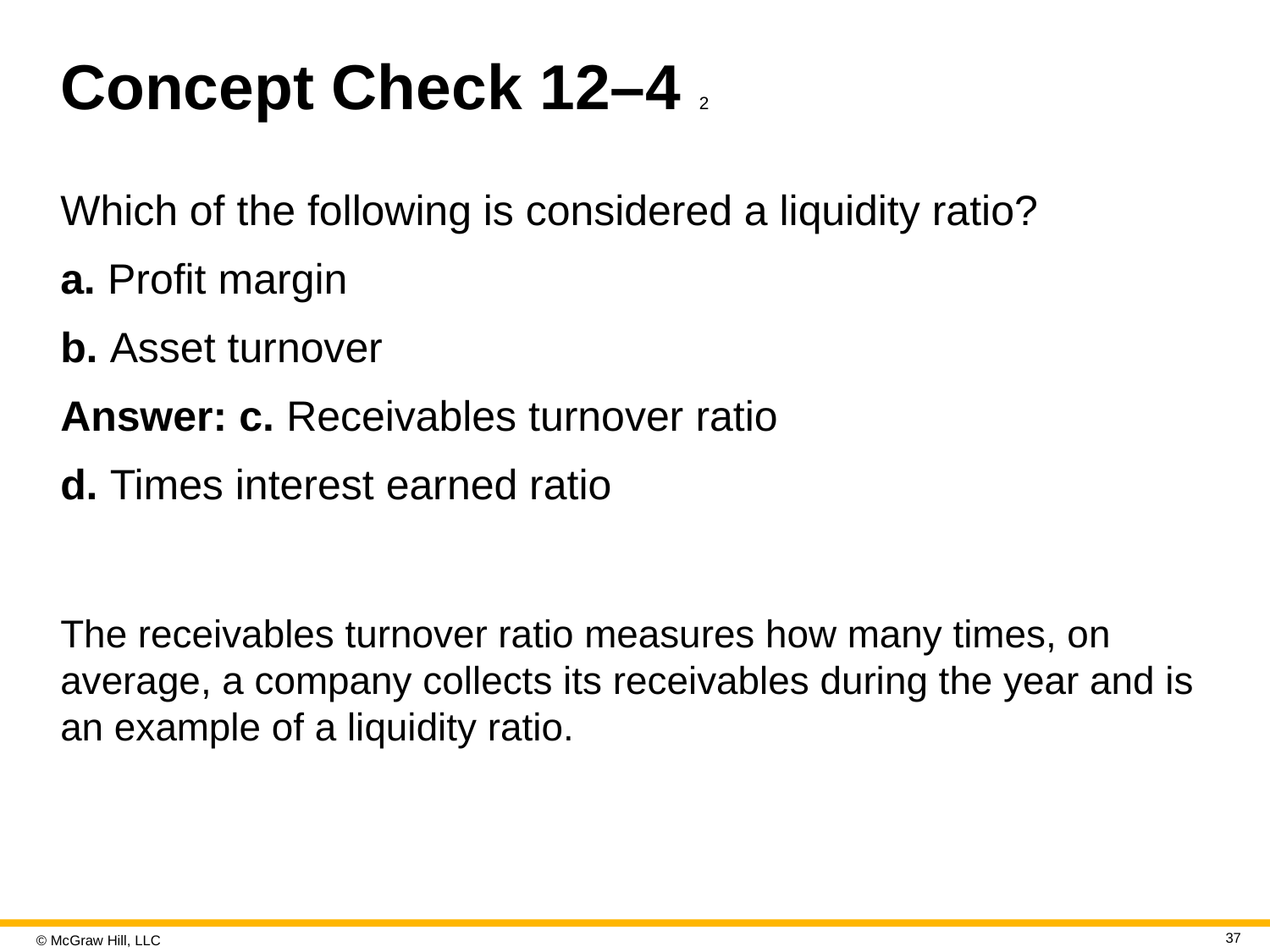

# Concept Check 12–4 2
Which of the following is considered a liquidity ratio?
a. Profit margin
b. Asset turnover
Answer: c. Receivables turnover ratio
d. Times interest earned ratio
The receivables turnover ratio measures how many times, on average, a company collects its receivables during the year and is an example of a liquidity ratio.
37